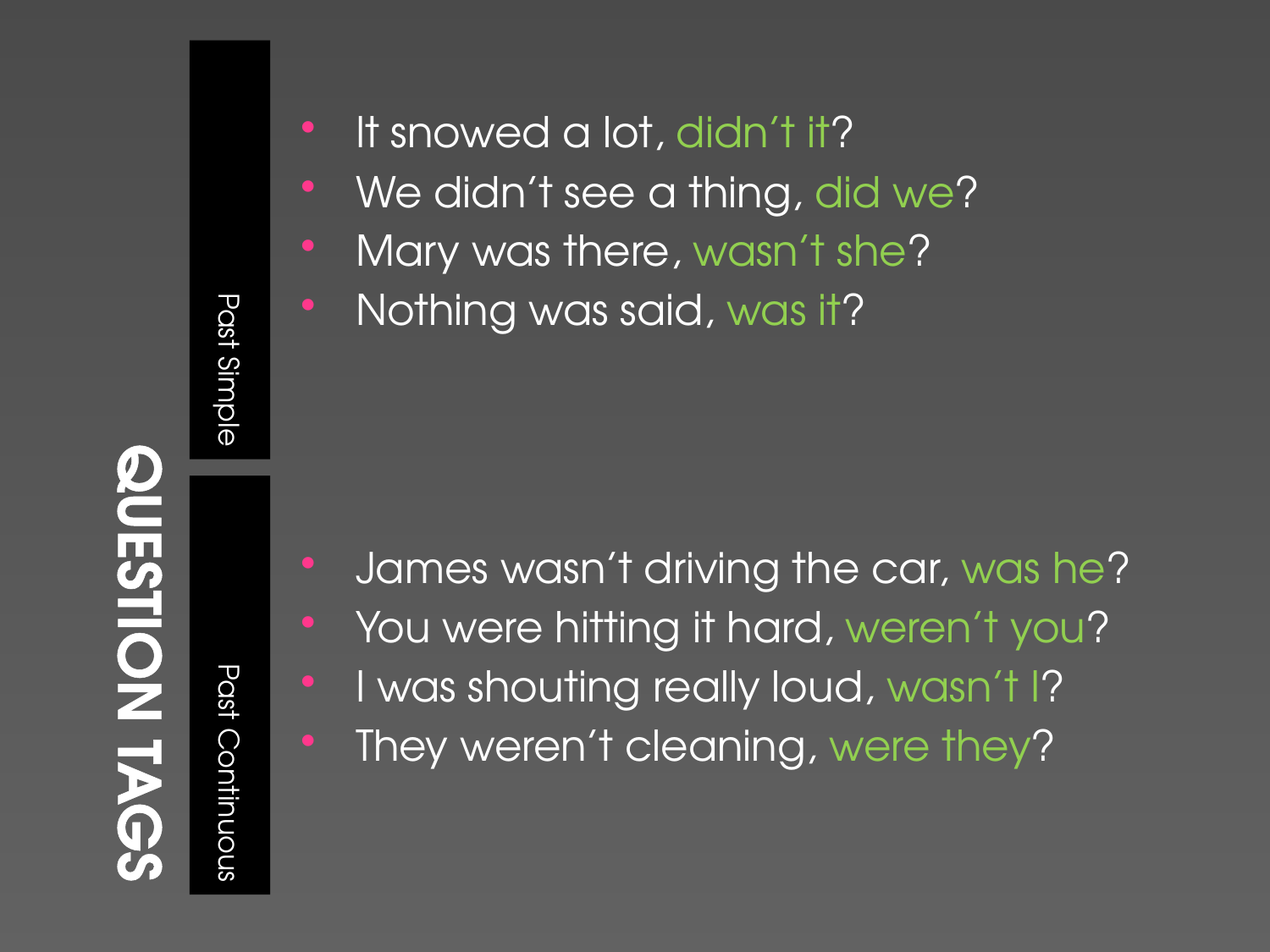

# QUESTION TAGS
Past Simple

It snowed a lot, didn’t it?
We didn’t see a thing, did we?
Mary was there, wasn’t she?
Nothing was said, was it?

Past Continuous

James wasn’t driving the car, was he?
You were hitting it hard, weren’t you?
I was shouting really loud, wasn’t I?
They weren’t cleaning, were they?